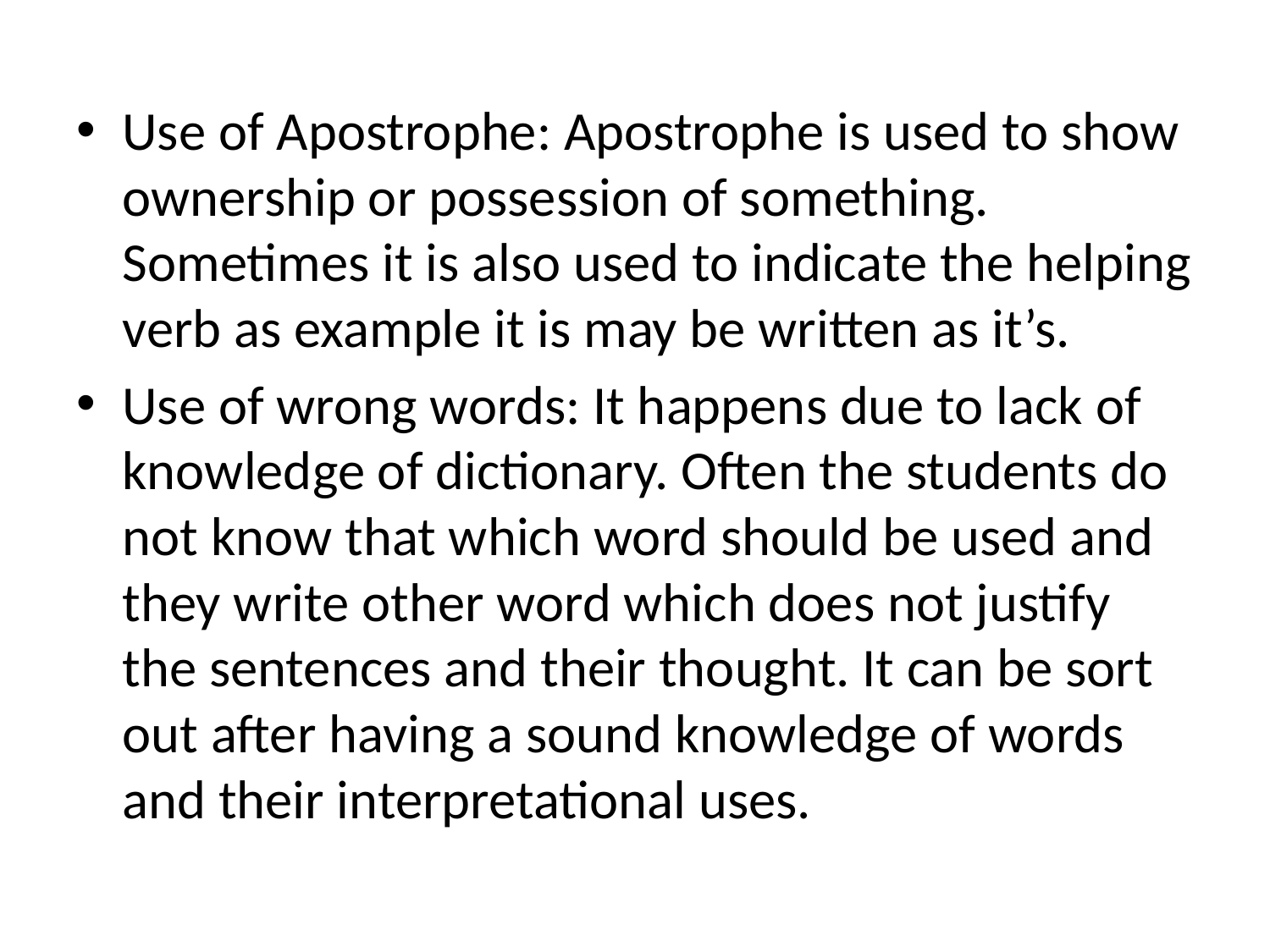

Use of Apostrophe: Apostrophe is used to show ownership or possession of something. Sometimes it is also used to indicate the helping verb as example it is may be written as it’s.
Use of wrong words: It happens due to lack of knowledge of dictionary. Often the students do not know that which word should be used and they write other word which does not justify the sentences and their thought. It can be sort out after having a sound knowledge of words and their interpretational uses.